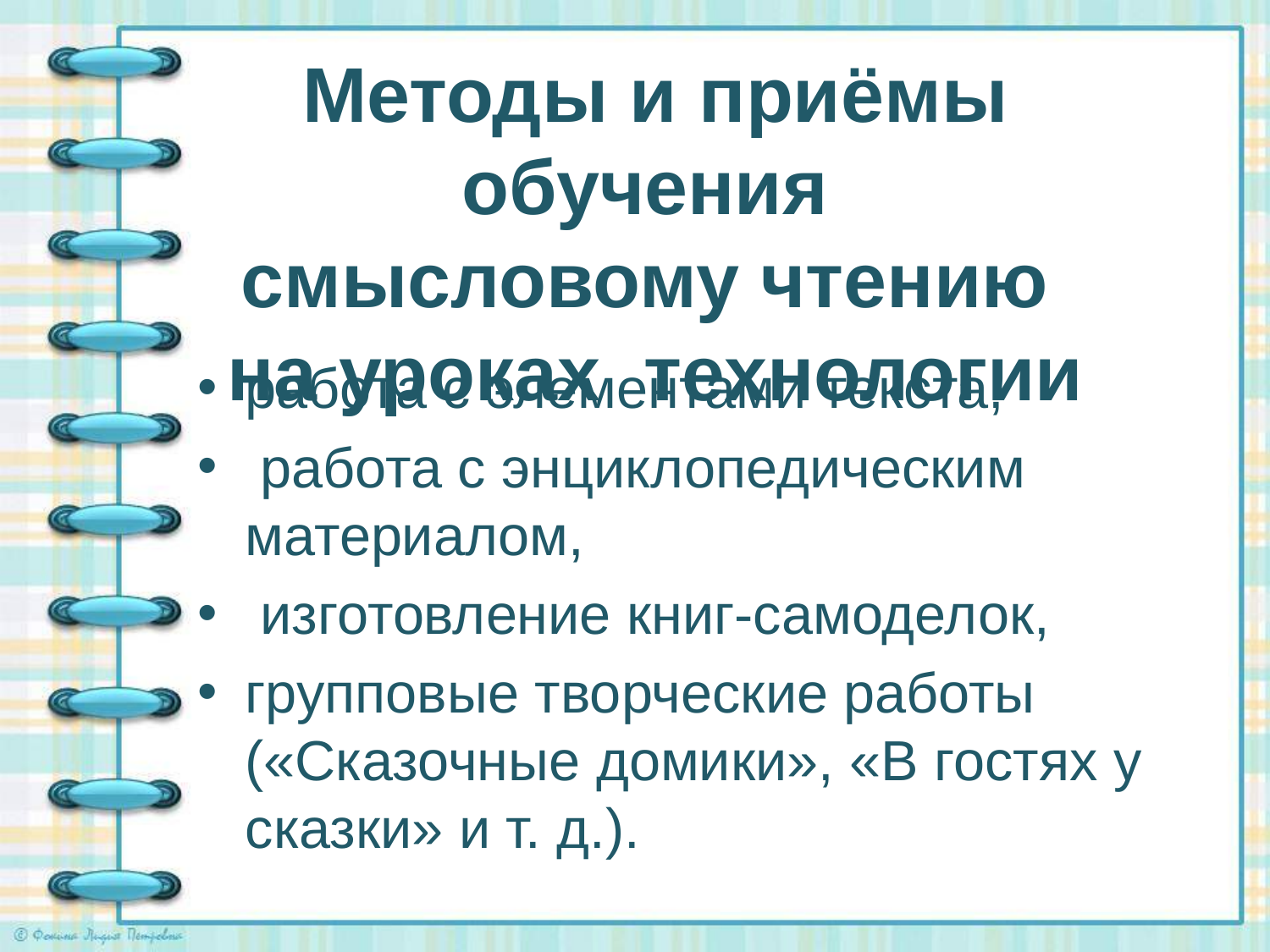

# Методы и приёмы обучения смысловому чтению на уроках  технологии
работа с элементами текста,
 работа с энциклопедическим материалом,
 изготовление книг-самоделок,
групповые творческие работы («Сказочные домики», «В гостях у сказки» и т. д.).